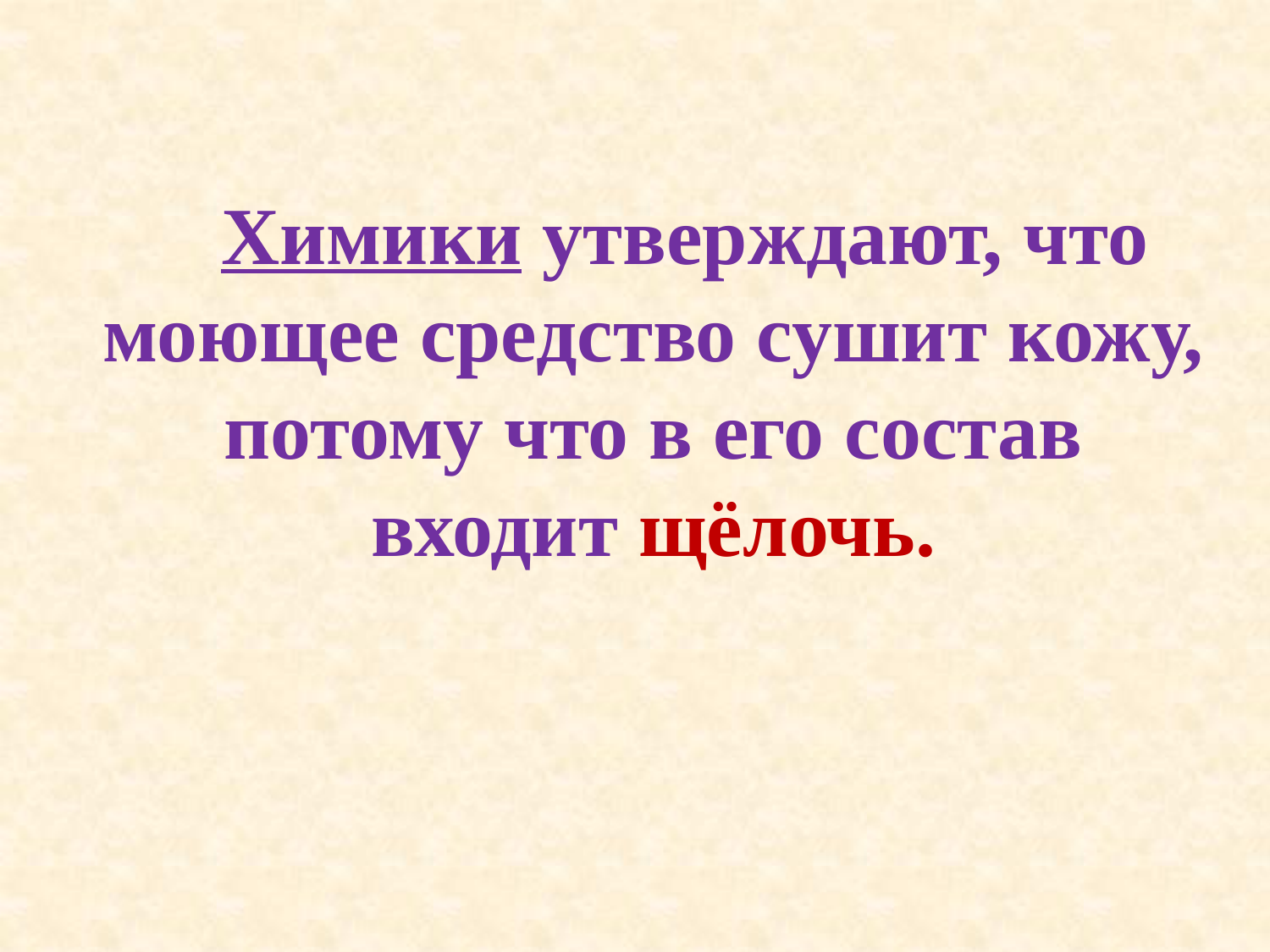

# Химики утверждают, что моющее средство сушит кожу, потому что в его состав входит щёлочь.